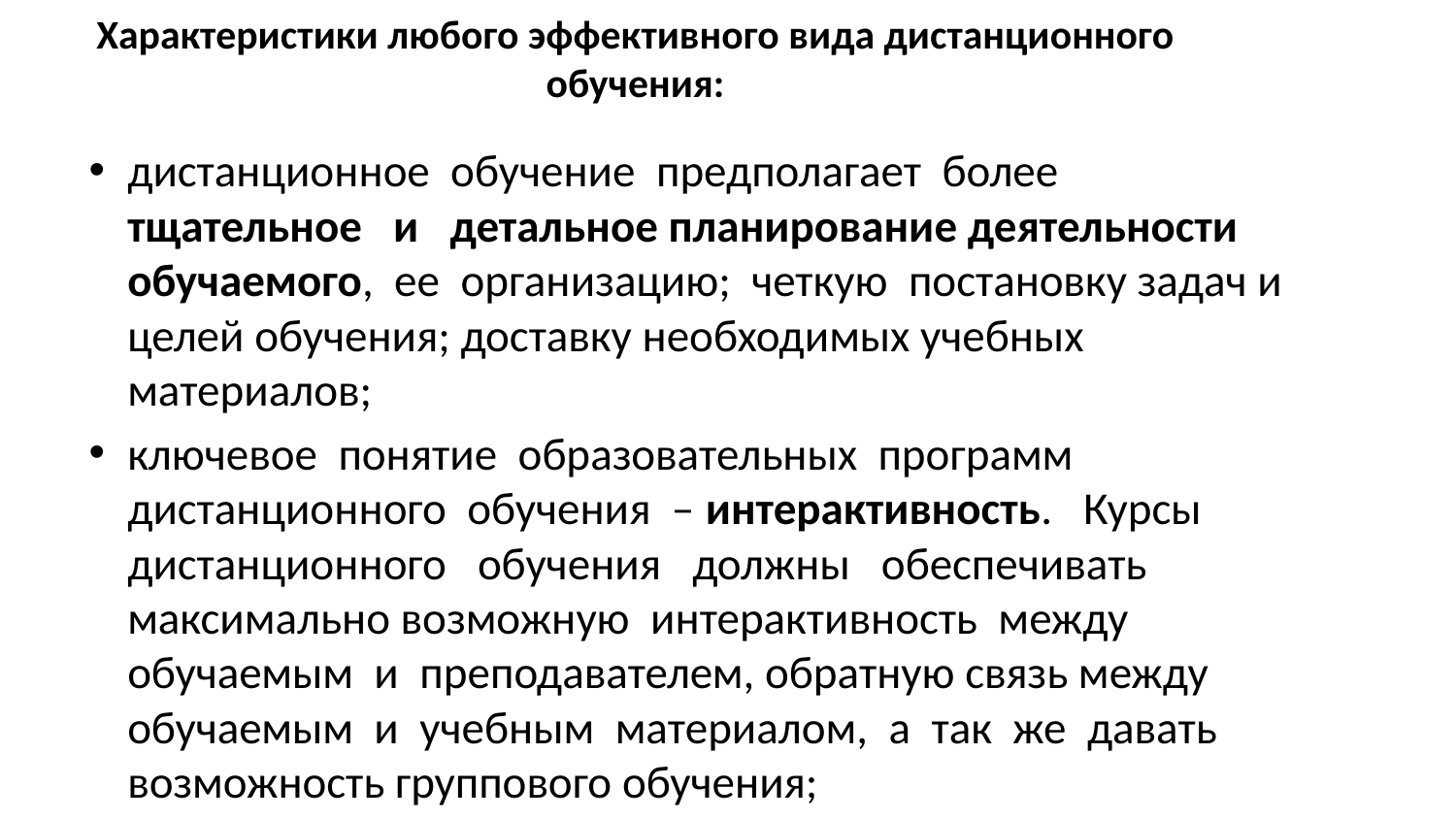

# Характеристики любого эффективного вида дистанционного обучения:
дистанционное  обучение  предполагает  более   тщательное   и   детальное планирование деятельности  обучаемого,  ее  организацию;  четкую  постановку задач и целей обучения; доставку необходимых учебных материалов;
ключевое  понятие  образовательных  программ  дистанционного  обучения  – интерактивность.   Курсы   дистанционного   обучения   должны   обеспечивать максимально возможную  интерактивность  между  обучаемым  и  преподавателем, обратную связь между  обучаемым  и  учебным  материалом,  а  так  же  давать возможность группового обучения;